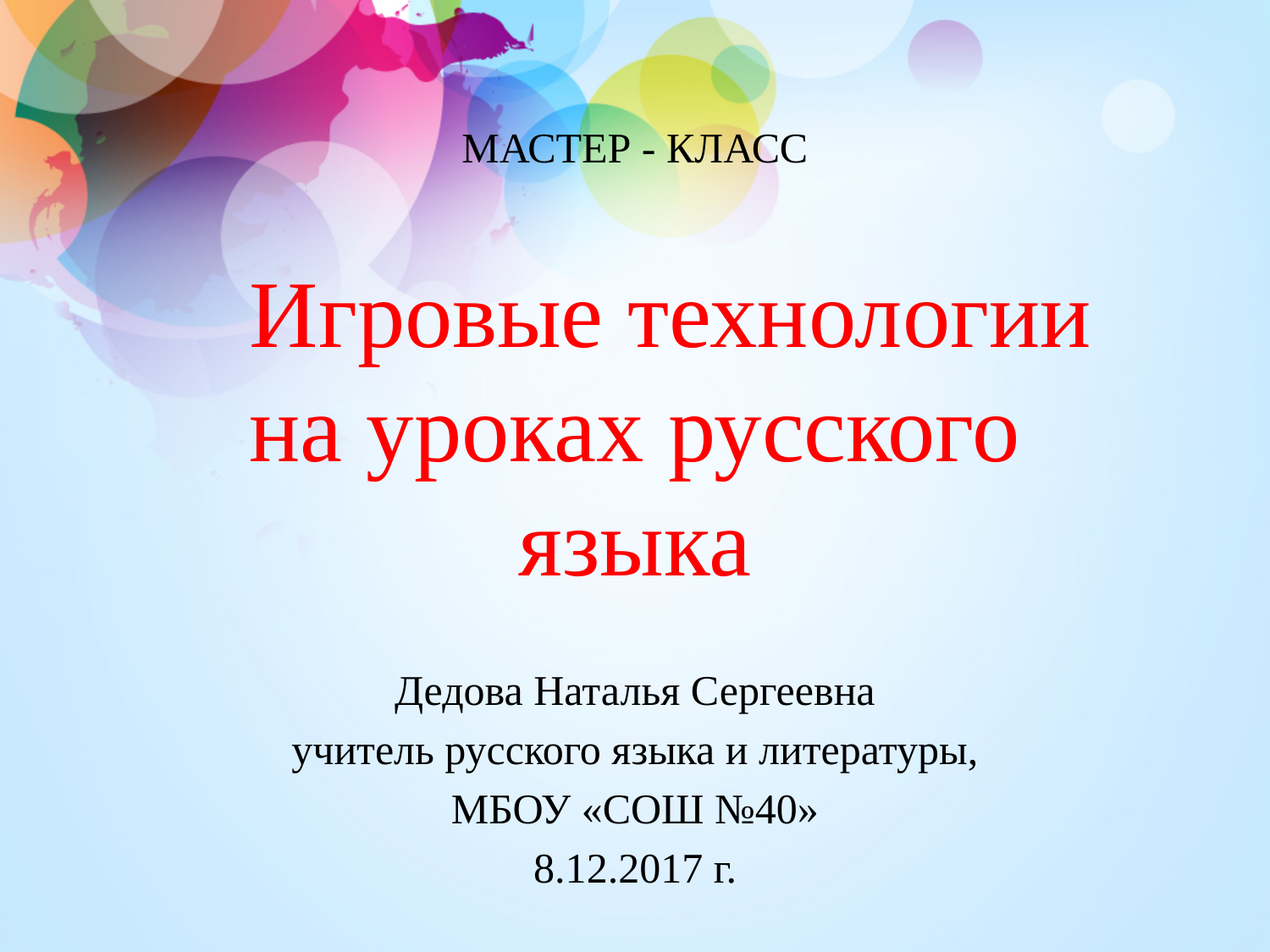

# МАСТЕР - КЛАСС
   Игровые технологии на уроках русского языка

Дедова Наталья Сергеевна
учитель русского языка и литературы,
МБОУ «СОШ №40»
8.12.2017 г.